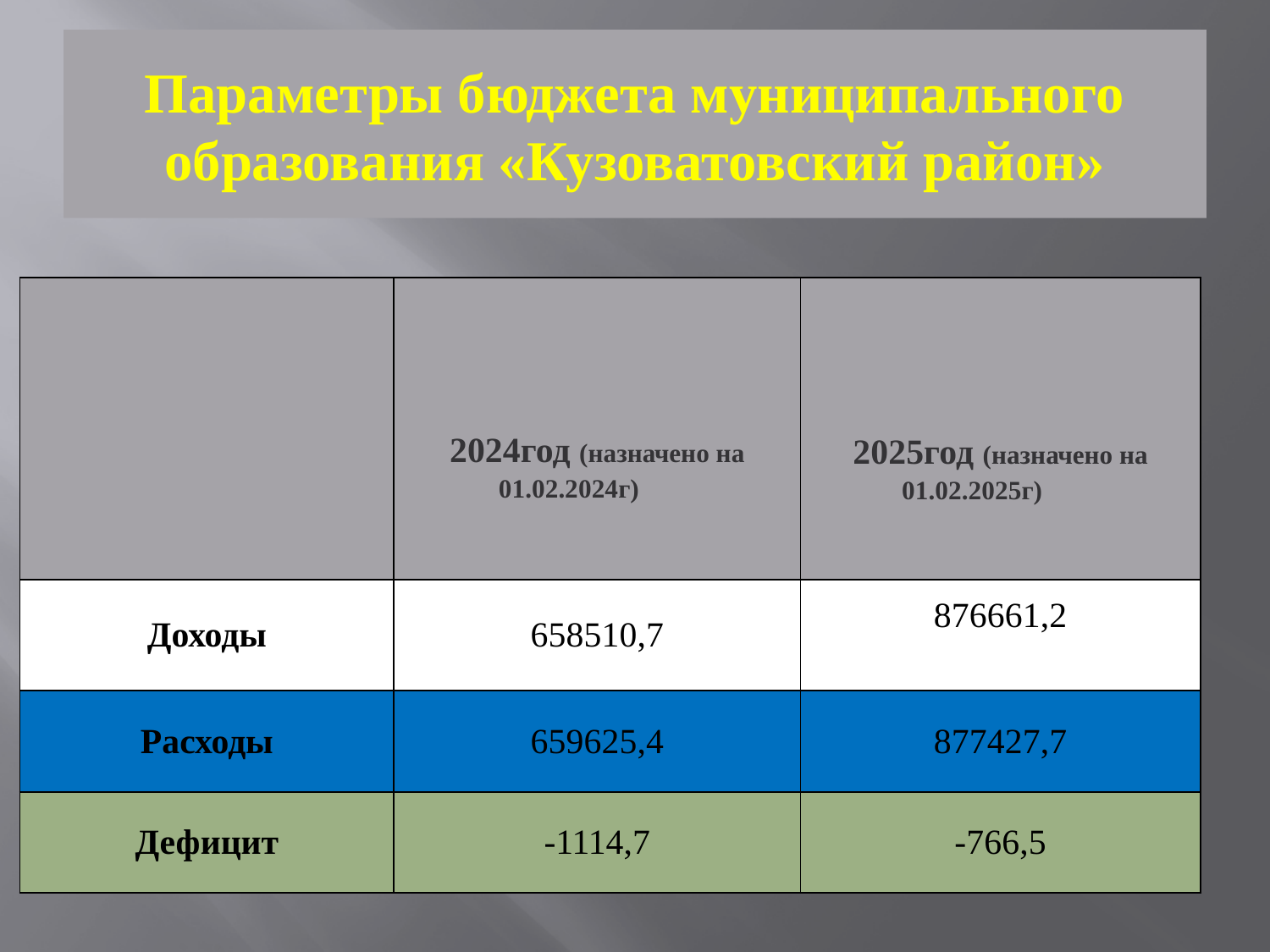

# Параметры бюджета муниципального образования «Кузоватовский район»
|  | 2024год (назначено на 01.02.2024г) | 2025год (назначено на 01.02.2025г) |
| --- | --- | --- |
| Доходы | 658510,7 | 876661,2 |
| Расходы | 659625,4 | 877427,7 |
| Дефицит | -1114,7 | -766,5 |